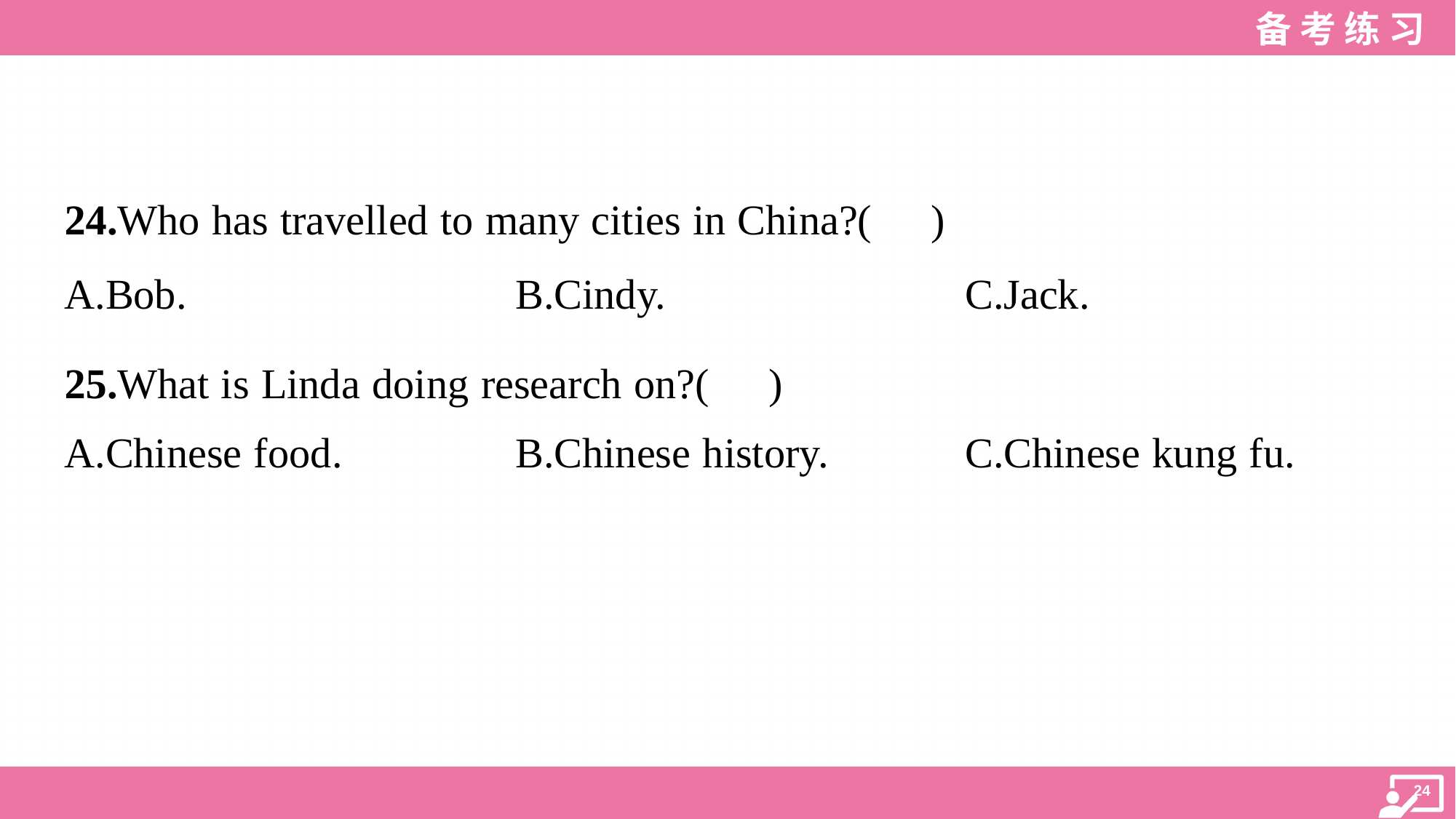

24.Who has travelled to many cities in China?(     )
A.Bob.	B.Cindy.	C.Jack.
25.What is Linda doing research on?(     )
A.Chinese food.	B.Chinese history.	C.Chinese kung fu.